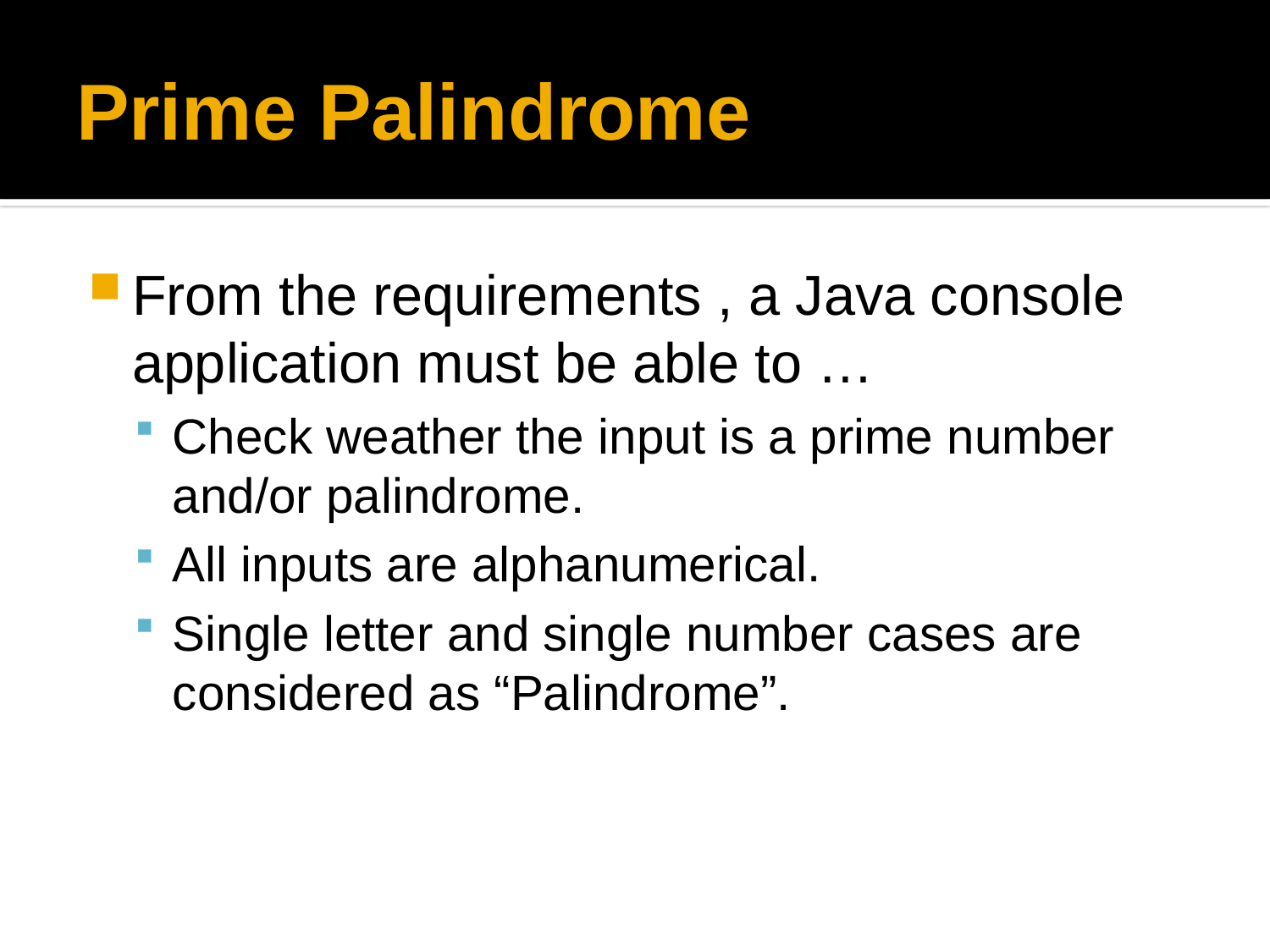

# Prime Palindrome
From the requirements , a Java console application must be able to …
Check weather the input is a prime number  and/or palindrome.
All inputs are alphanumerical.
Single letter and single number cases are considered as “Palindrome”.